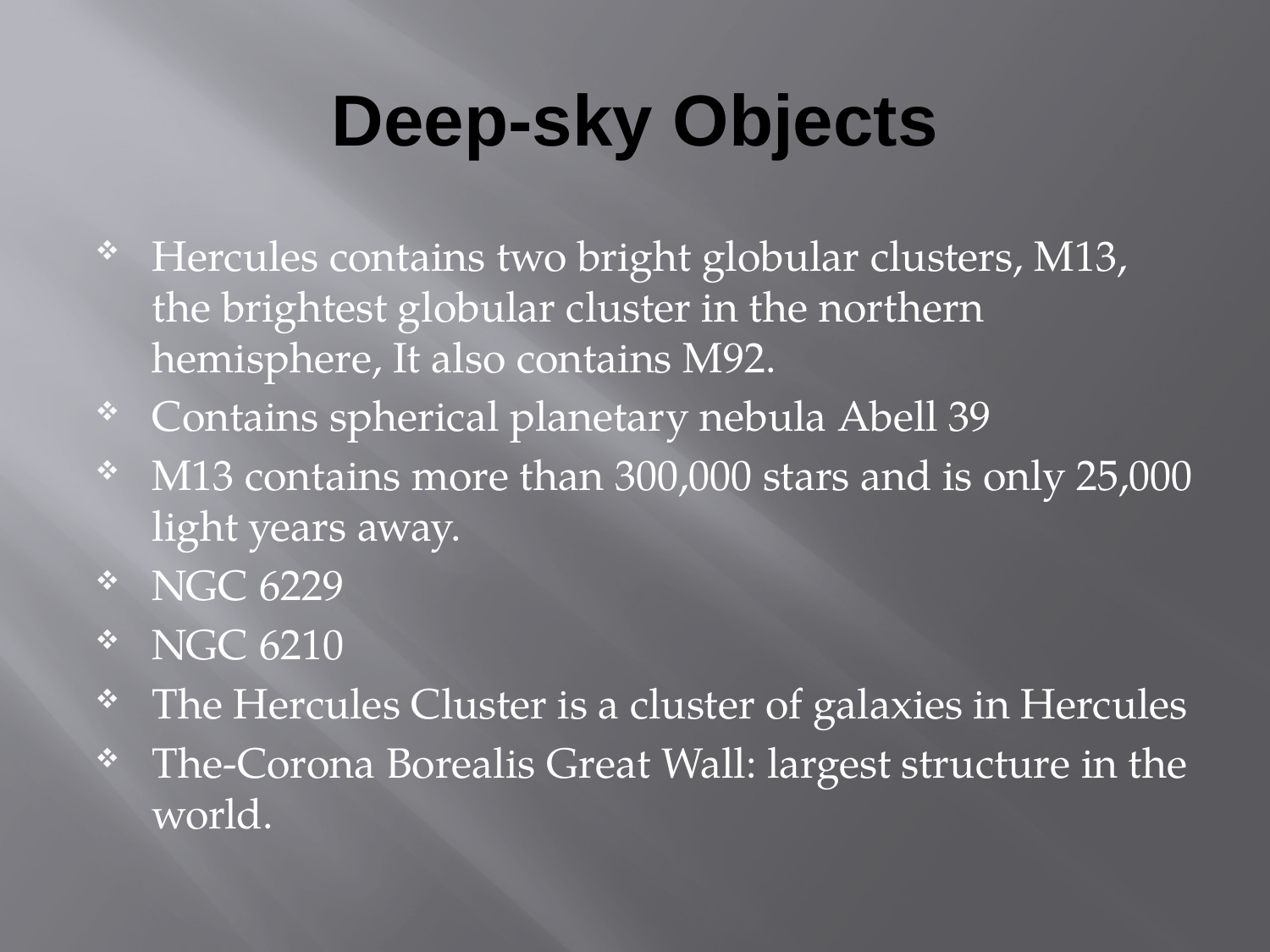

# Deep-sky Objects
Hercules contains two bright globular clusters, M13, the brightest globular cluster in the northern hemisphere, It also contains M92.
Contains spherical planetary nebula Abell 39
M13 contains more than 300,000 stars and is only 25,000 light years away.
NGC 6229
NGC 6210
The Hercules Cluster is a cluster of galaxies in Hercules
The-Corona Borealis Great Wall: largest structure in the world.